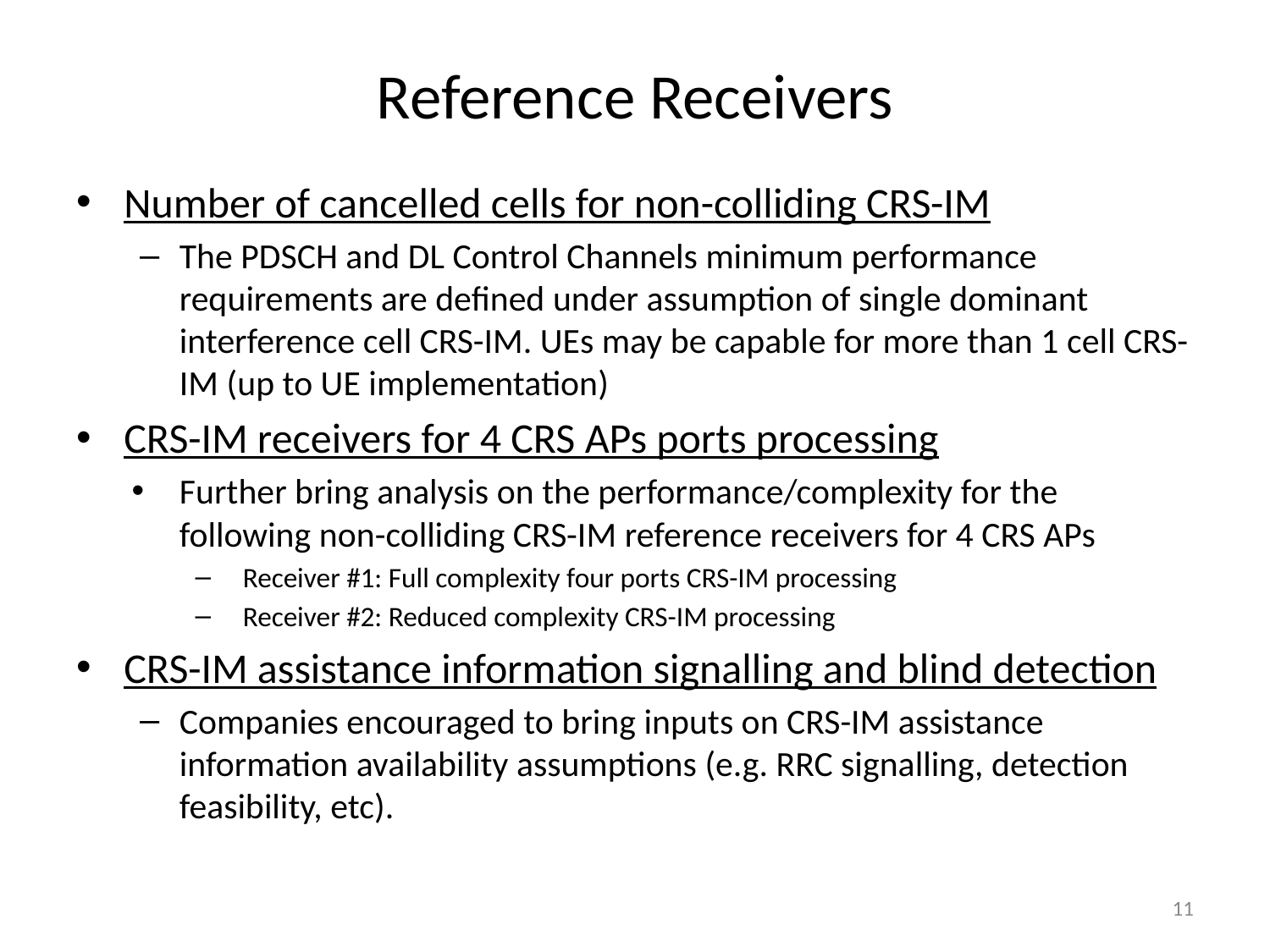

# Reference Receivers
Number of cancelled cells for non-colliding CRS-IM
The PDSCH and DL Control Channels minimum performance requirements are defined under assumption of single dominant interference cell CRS-IM. UEs may be capable for more than 1 cell CRS-IM (up to UE implementation)
CRS-IM receivers for 4 CRS APs ports processing
Further bring analysis on the performance/complexity for the following non-colliding CRS-IM reference receivers for 4 CRS APs
Receiver #1: Full complexity four ports CRS-IM processing
Receiver #2: Reduced complexity CRS-IM processing
CRS-IM assistance information signalling and blind detection
Companies encouraged to bring inputs on CRS-IM assistance information availability assumptions (e.g. RRC signalling, detection feasibility, etc).
11